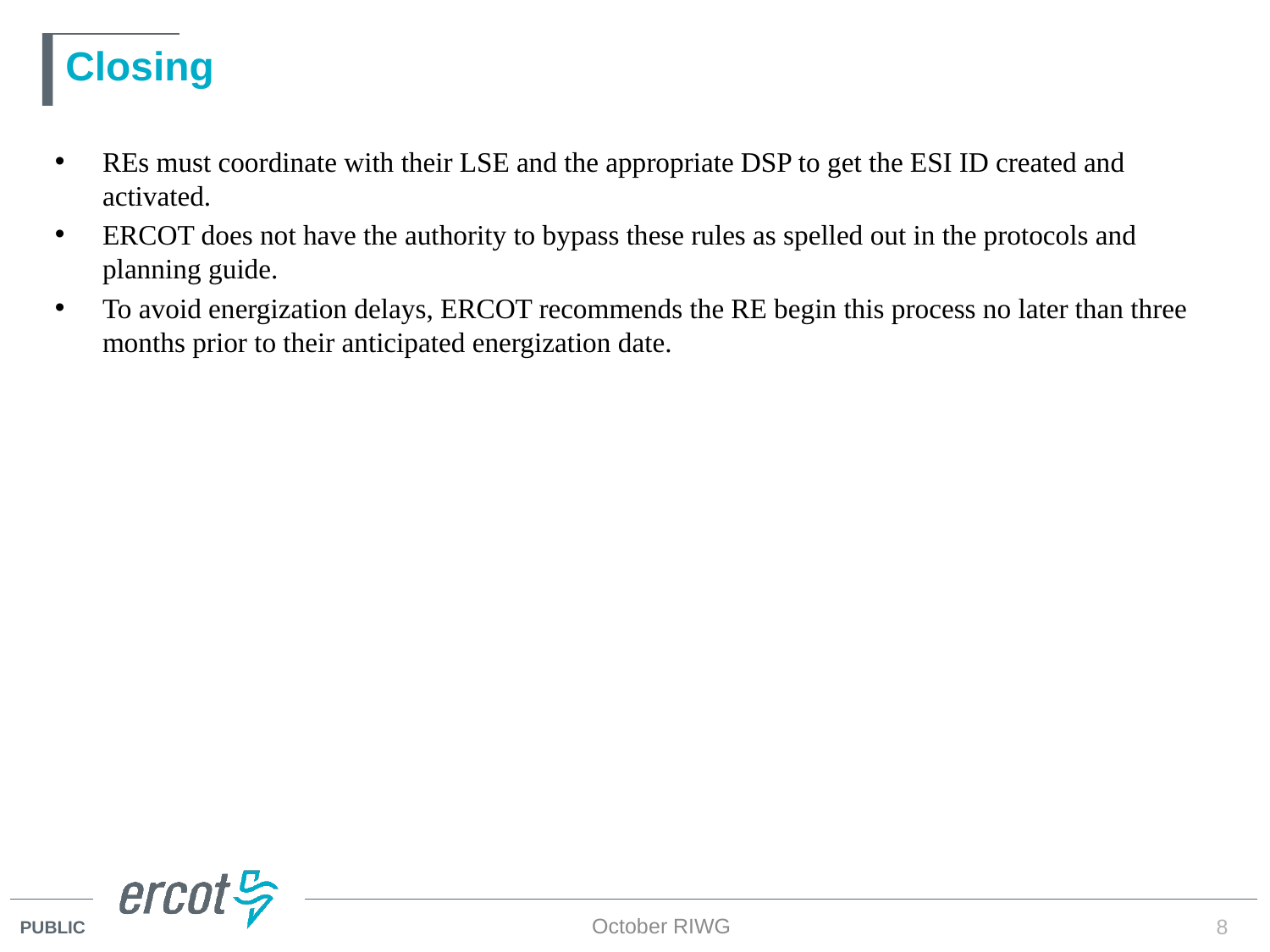

# Closing
REs must coordinate with their LSE and the appropriate DSP to get the ESI ID created and activated.
ERCOT does not have the authority to bypass these rules as spelled out in the protocols and planning guide.
To avoid energization delays, ERCOT recommends the RE begin this process no later than three months prior to their anticipated energization date.

October RIWG
8